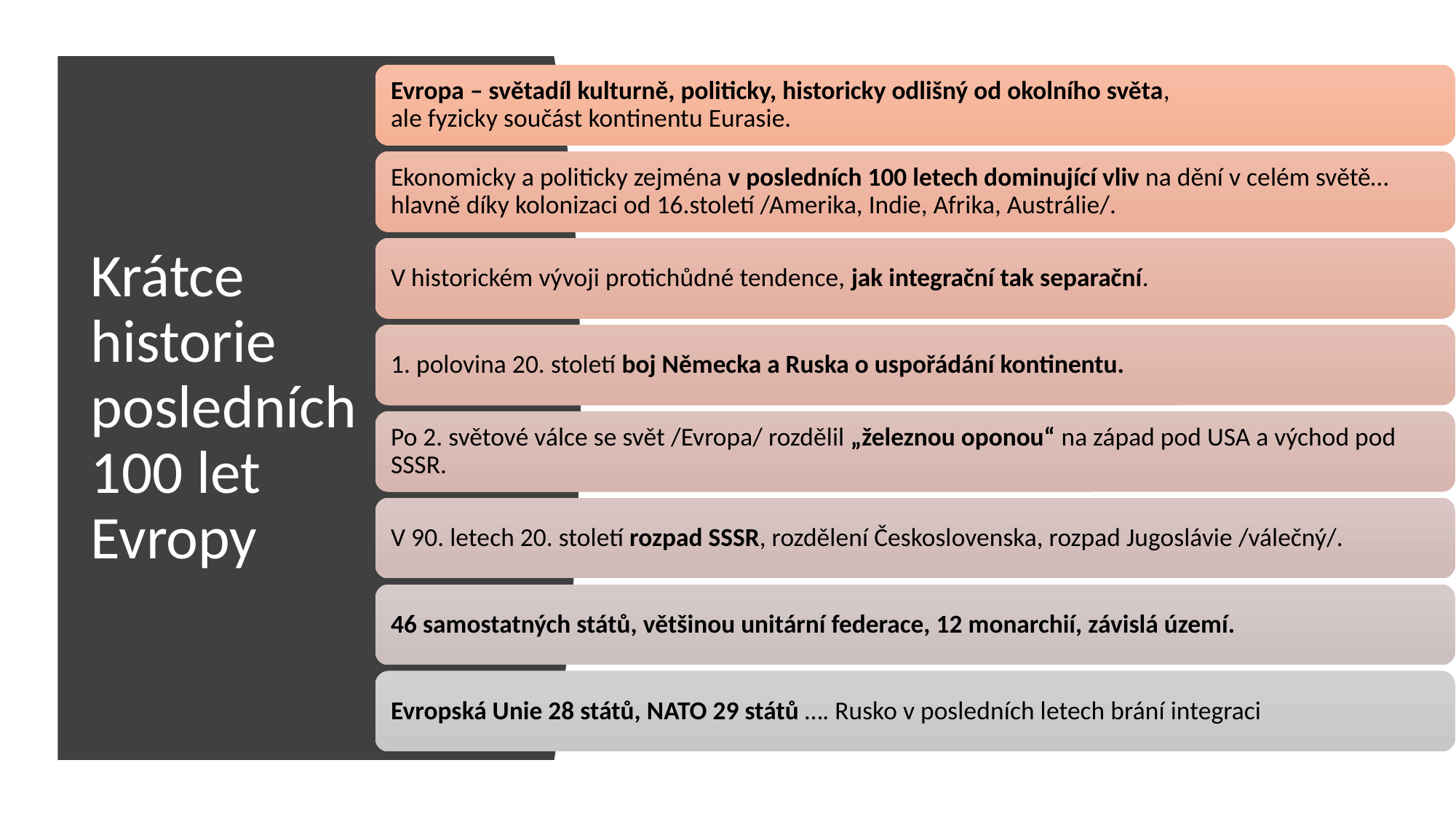

Evropa – světadíl kulturně, politicky, historicky odlišný od okolního světa,
ale fyzicky součást kontinentu Eurasie.
Ekonomicky a politicky zejména v posledních 100 letech dominující vliv na dění v celém světě… hlavně díky kolonizaci od 16.století /Amerika, Indie, Afrika, Austrálie/.
V historickém vývoji protichůdné tendence, jak integrační tak separační.
1. polovina 20. století boj Německa a Ruska o uspořádání kontinentu.
Po 2. světové válce se svět /Evropa/ rozdělil „železnou oponou“ na západ pod USA a východ pod SSSR.
V 90. letech 20. století rozpad SSSR, rozdělení Československa, rozpad Jugoslávie /válečný/.
46 samostatných států, většinou unitární federace, 12 monarchií, závislá území.
Evropská Unie 28 států, NATO 29 států …. Rusko v posledních letech brání integraci
# Krátce historie posledních 100 let Evropy